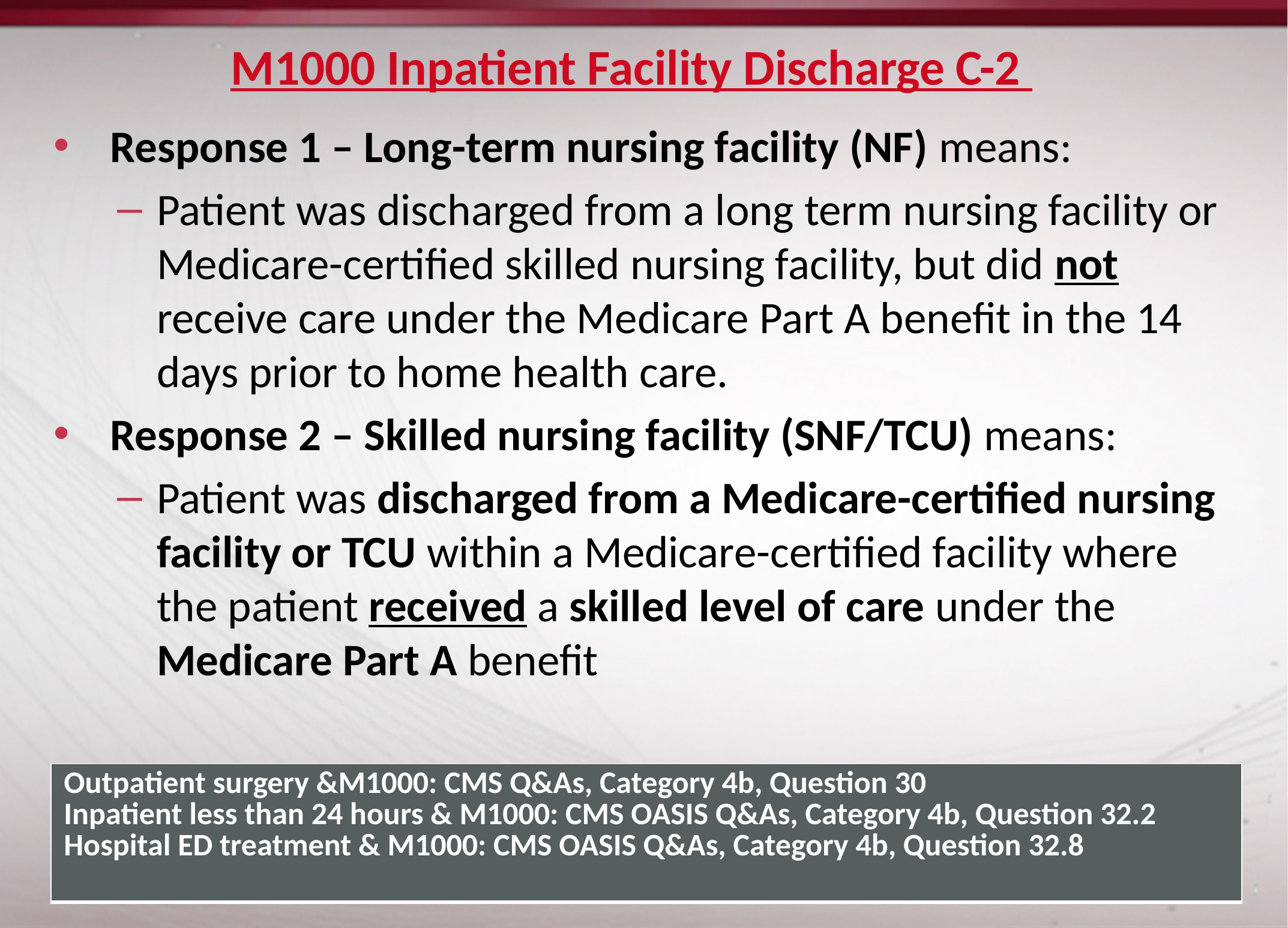

# M1000 Inpatient Facility Discharge C-2
Response 1 – Long-term nursing facility (NF) means:
Patient was discharged from a long term nursing facility or Medicare-certified skilled nursing facility, but did not receive care under the Medicare Part A benefit in the 14 days prior to home health care.
Response 2 – Skilled nursing facility (SNF/TCU) means:
Patient was discharged from a Medicare-certified nursing facility or TCU within a Medicare-certified facility where the patient received a skilled level of care under the Medicare Part A benefit
| Outpatient surgery &M1000: CMS Q&As, Category 4b, Question 30 Inpatient less than 24 hours & M1000: CMS OASIS Q&As, Category 4b, Question 32.2 Hospital ED treatment & M1000: CMS OASIS Q&As, Category 4b, Question 32.8 |
| --- |
61